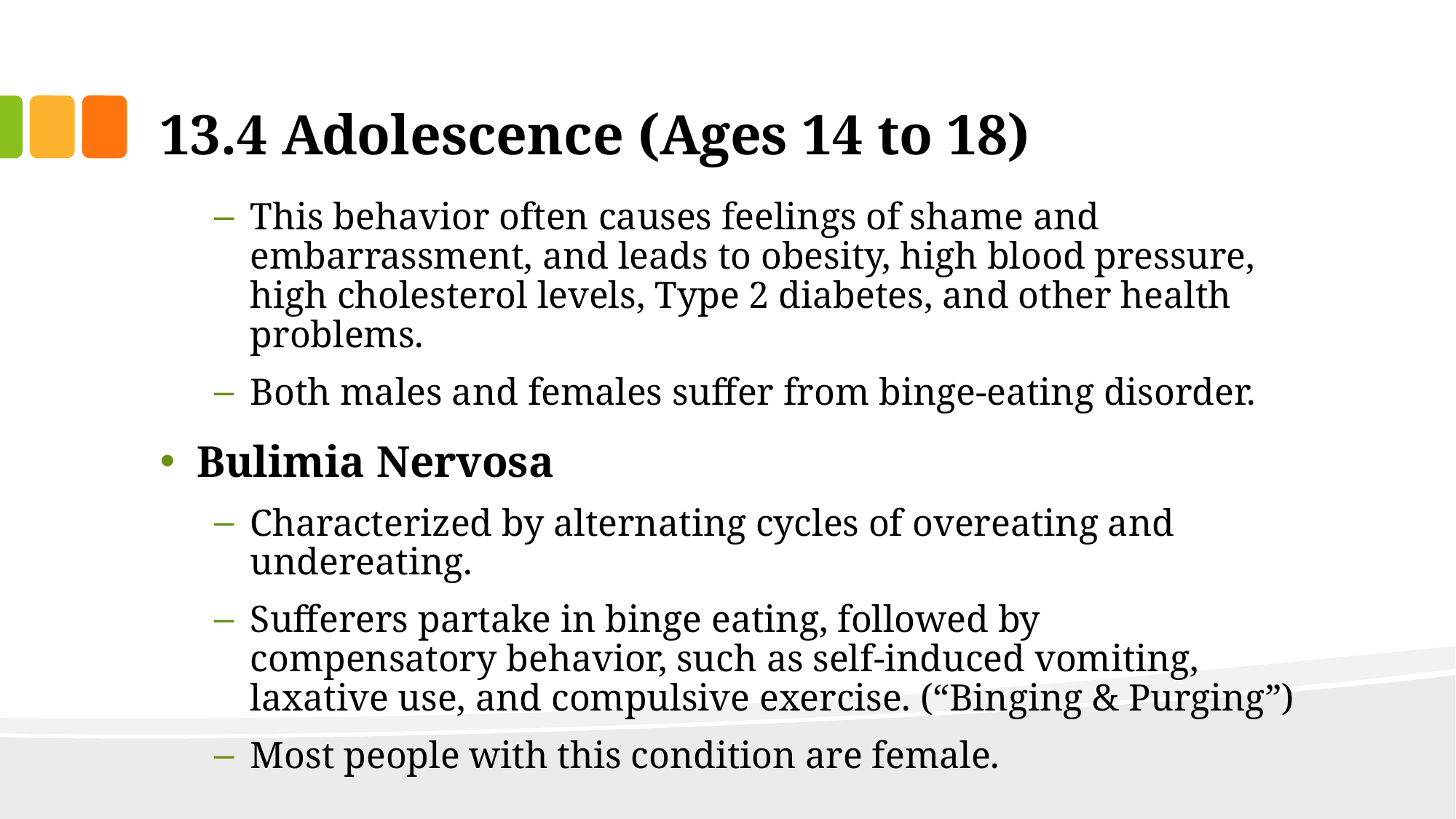

# 13.4 Adolescence (Ages 14 to 18)
This behavior often causes feelings of shame and embarrassment, and leads to obesity, high blood pressure, high cholesterol levels, Type 2 diabetes, and other health problems.
Both males and females suffer from binge-eating disorder.
Bulimia Nervosa
Characterized by alternating cycles of overeating and undereating.
Sufferers partake in binge eating, followed by compensatory behavior, such as self-induced vomiting, laxative use, and compulsive exercise. (“Binging & Purging”)
Most people with this condition are female.